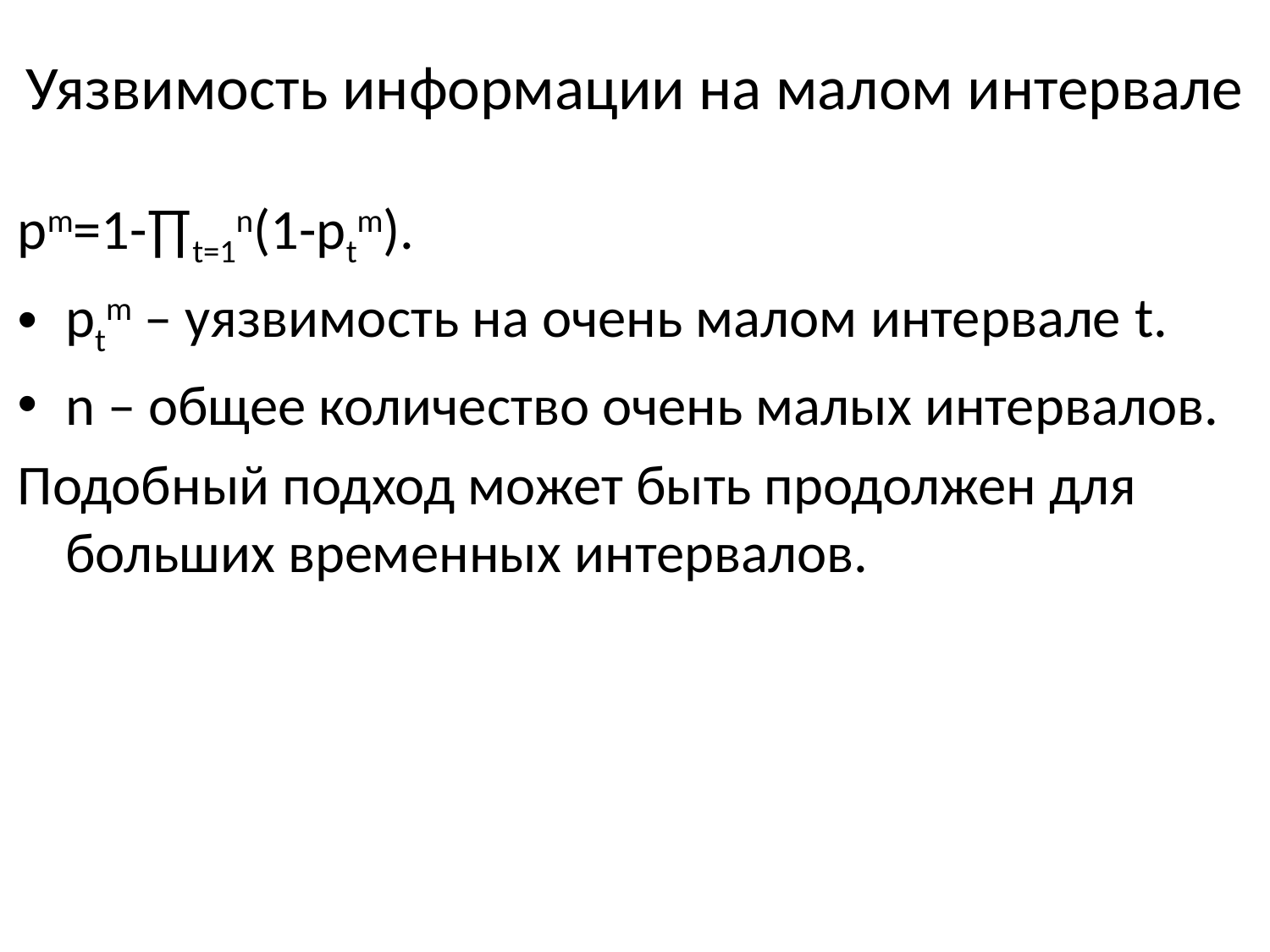

# Уязвимость информации на малом интервале
pm=1-∏t=1n(1-ptm).
ptm – уязвимость на очень малом интервале t.
n – общее количество очень малых интервалов.
Подобный подход может быть продолжен для больших временных интервалов.